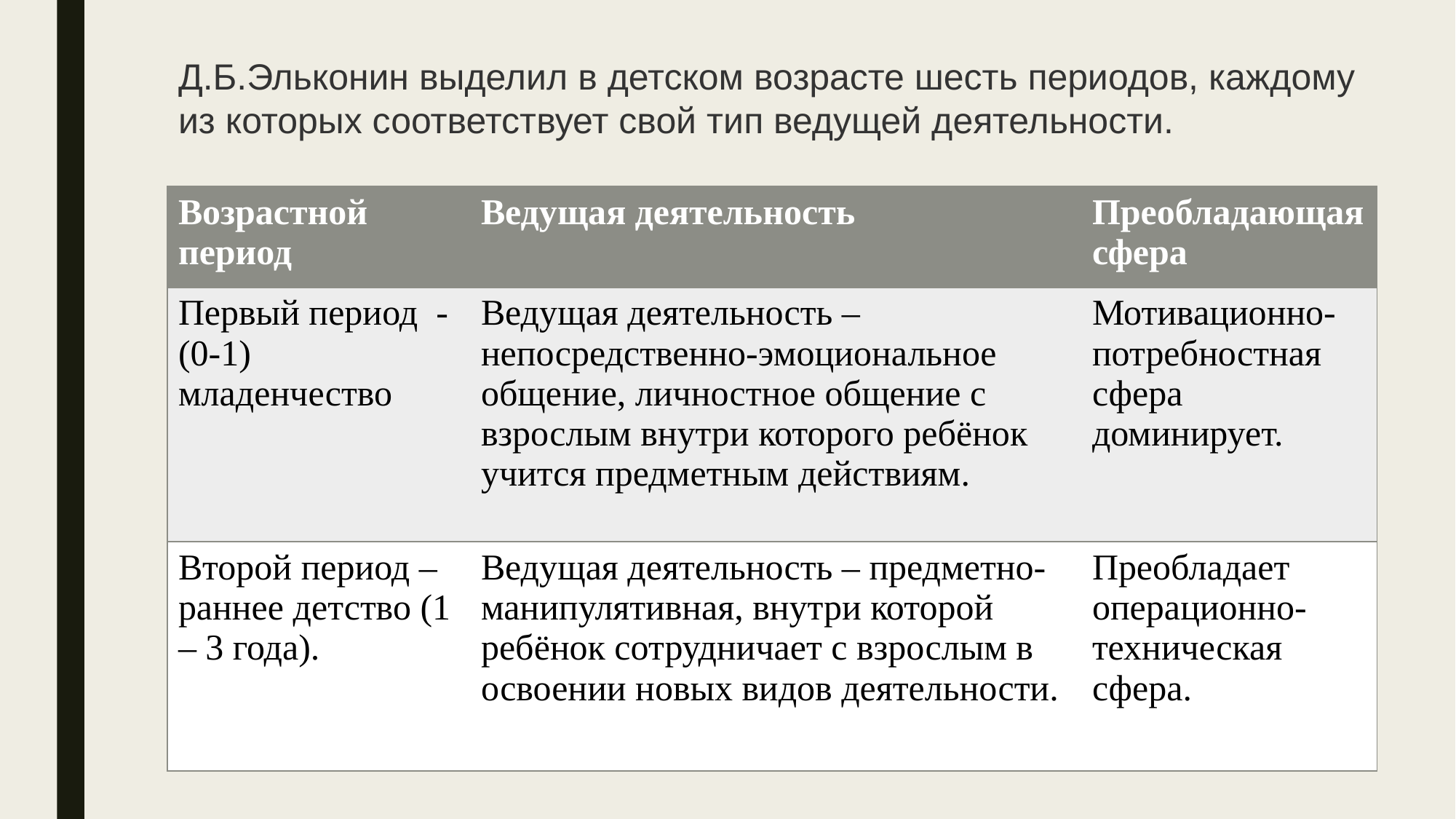

Д.Б.Эльконин выделил в детском возрасте шесть периодов, каждому из которых соответствует свой тип ведущей деятельности.
| Возрастной период | Ведущая деятельность | Преобладающая сфера |
| --- | --- | --- |
| Первый период - (0-1) младенчество | Ведущая деятельность – непосредственно-эмоциональное общение, личностное общение с взрослым внутри которого ребёнок учится предметным действиям. | Мотивационно-потребностная сфера доминирует. |
| Второй период – раннее детство (1 – 3 года). | Ведущая деятельность – предметно-манипулятивная, внутри которой ребёнок сотрудничает с взрослым в освоении новых видов деятельности. | Преобладает операционно-техническая сфера. |